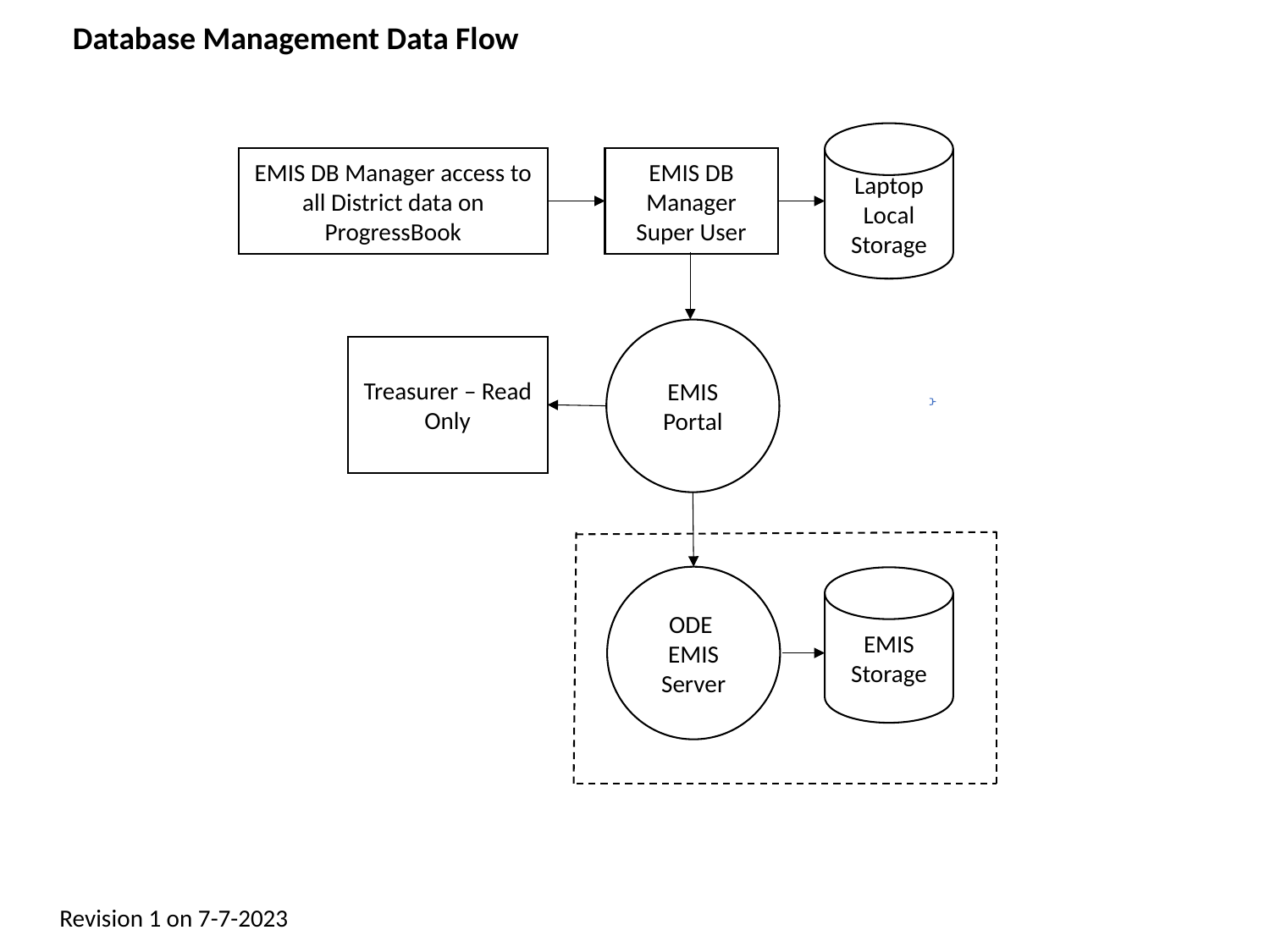

Database Management Data Flow
Laptop
Local Storage
EMIS DB Manager access to all District data on ProgressBook
EMIS DB Manager
Super User
EMIS Portal
Treasurer – Read Only

ODE
EMIS Server
EMIS Storage
Revision 1 on 7-7-2023